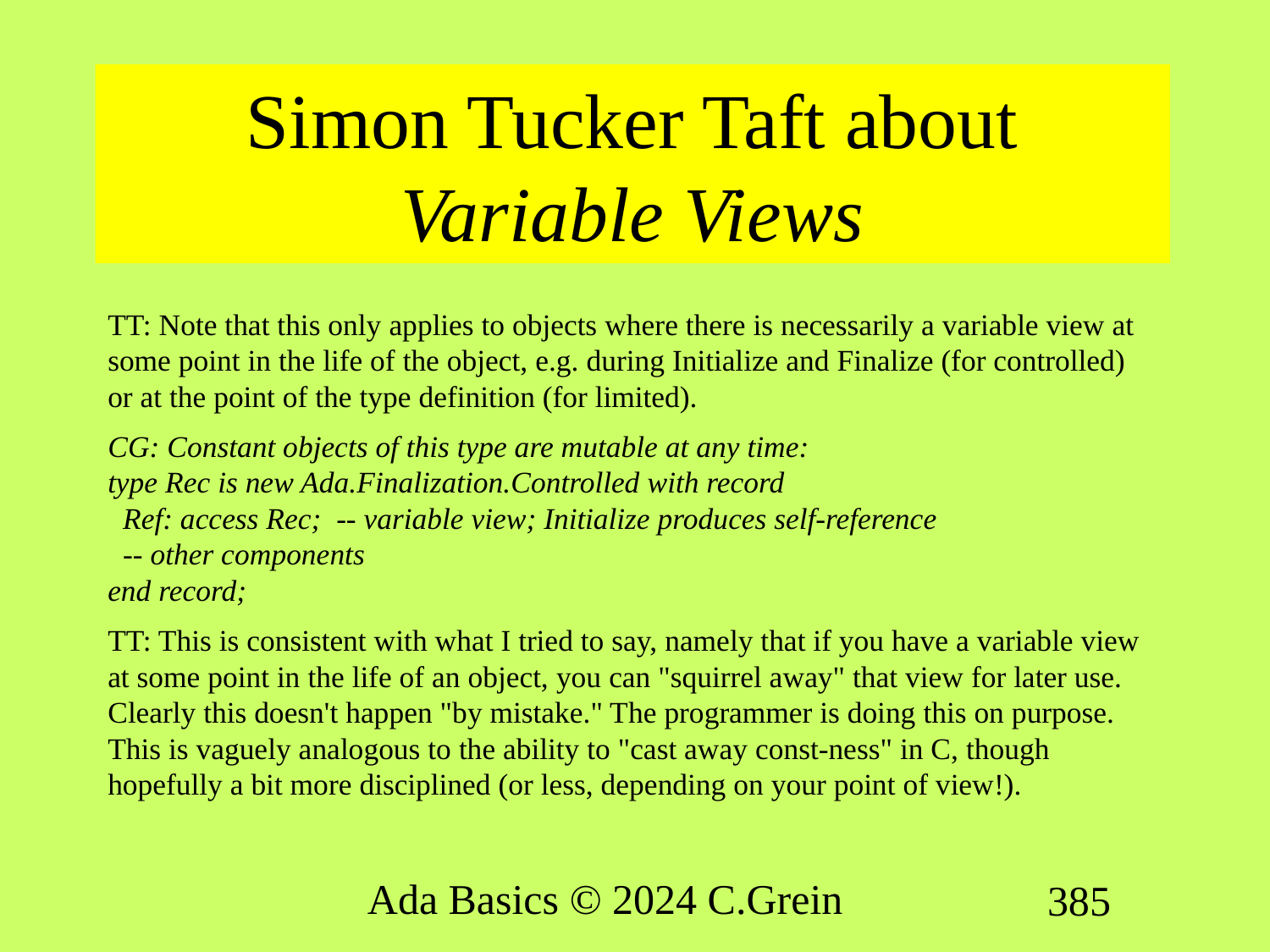

# Simon Tucker Taft about Variable Views
TT: Note that this only applies to objects where there is necessarily a variable view at some point in the life of the object, e.g. during Initialize and Finalize (for controlled) or at the point of the type definition (for limited).
CG: Constant objects of this type are mutable at any time:
type Rec is new Ada.Finalization.Controlled with record
  Ref: access Rec;  -- variable view; Initialize produces self-reference
  -- other components
end record;
TT: This is consistent with what I tried to say, namely that if you have a variable view at some point in the life of an object, you can "squirrel away" that view for later use. Clearly this doesn't happen "by mistake." The programmer is doing this on purpose. This is vaguely analogous to the ability to "cast away const-ness" in C, though hopefully a bit more disciplined (or less, depending on your point of view!).
Ada Basics © 2024 C.Grein
385